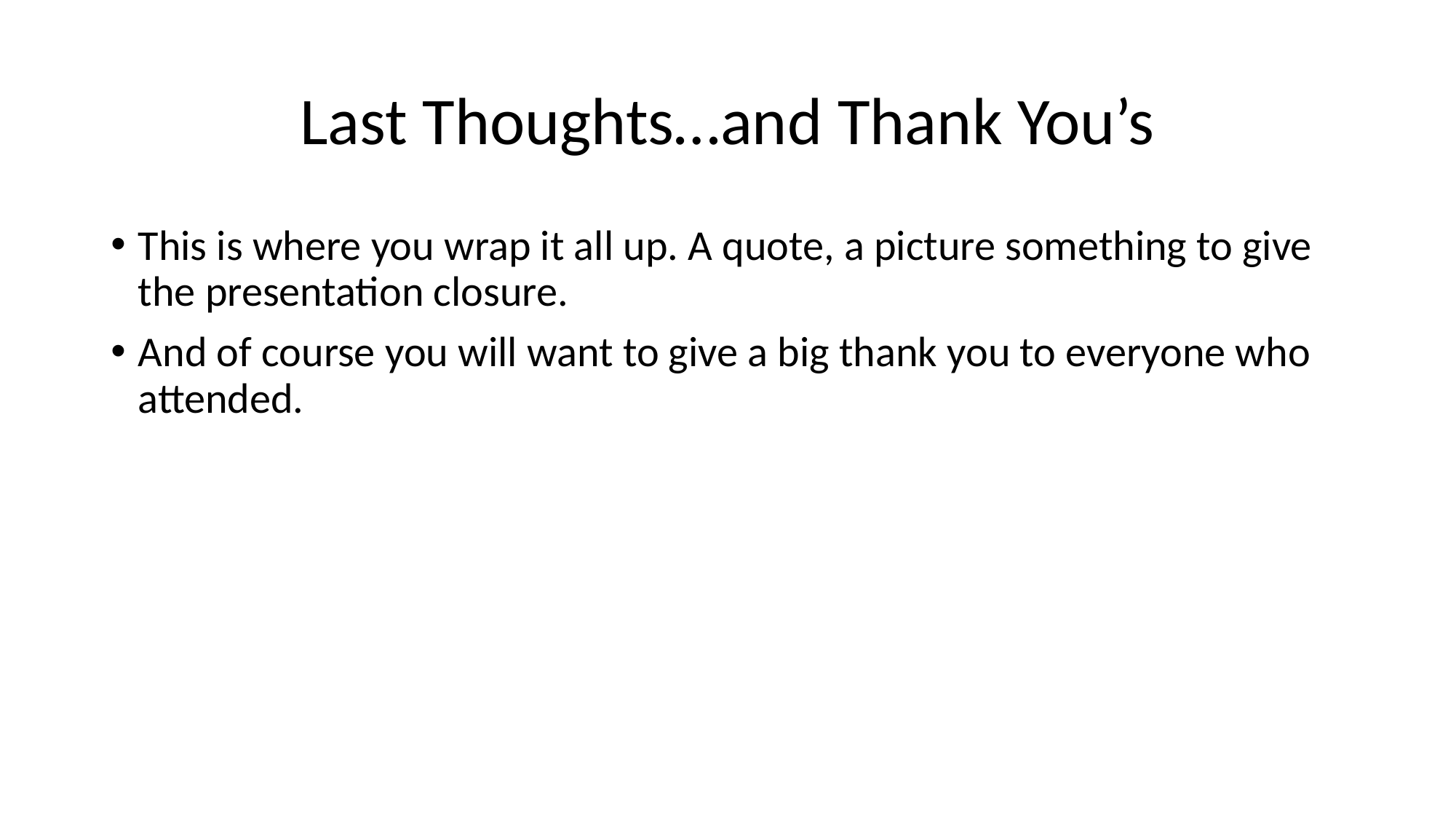

# Last Thoughts…and Thank You’s
This is where you wrap it all up. A quote, a picture something to give the presentation closure.
And of course you will want to give a big thank you to everyone who attended.